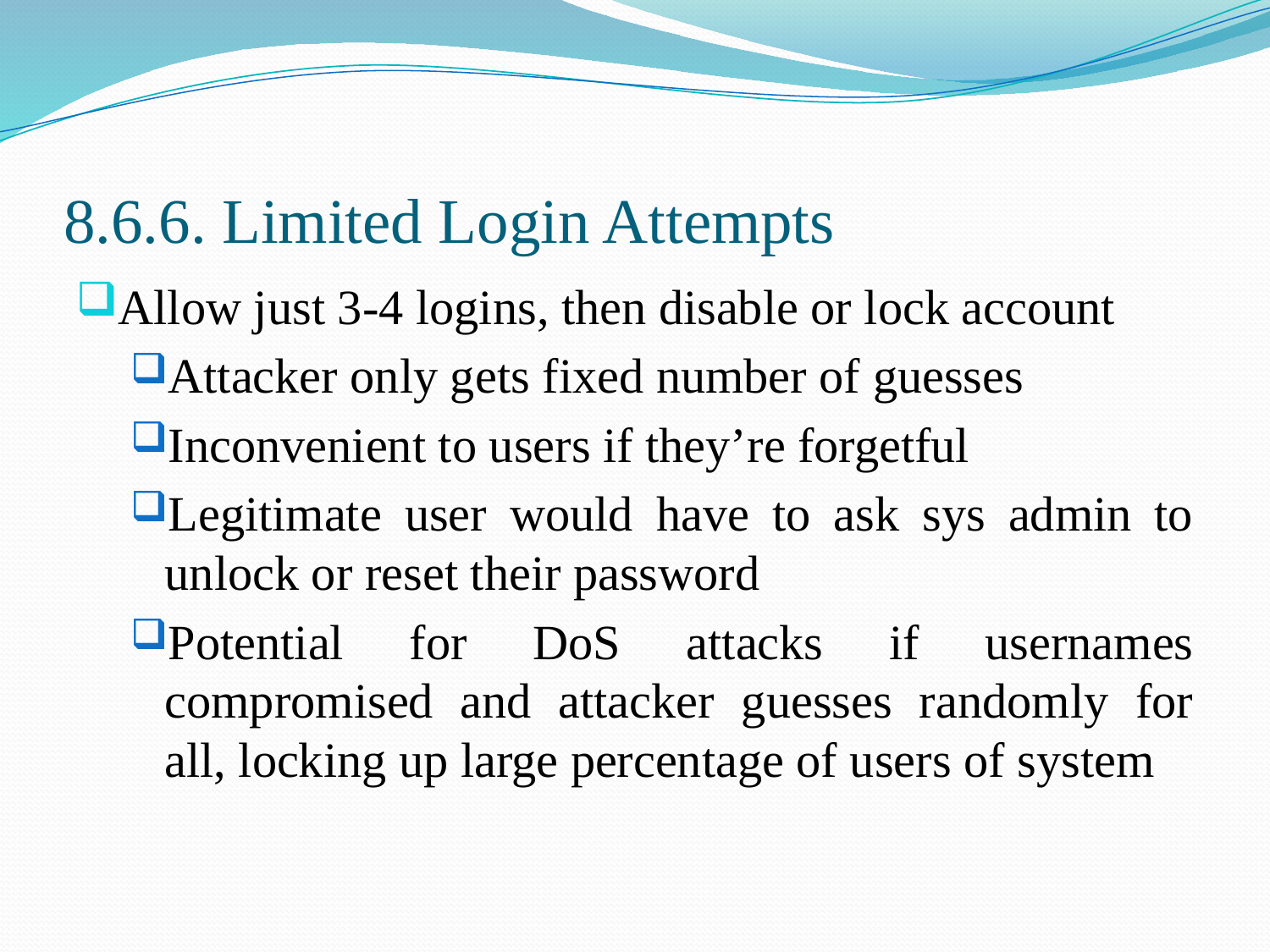

# 8.6.6. Limited Login Attempts
Allow just 3-4 logins, then disable or lock account
Attacker only gets fixed number of guesses
Inconvenient to users if they’re forgetful
Legitimate user would have to ask sys admin to unlock or reset their password
Potential for DoS attacks if usernames compromised and attacker guesses randomly for all, locking up large percentage of users of system